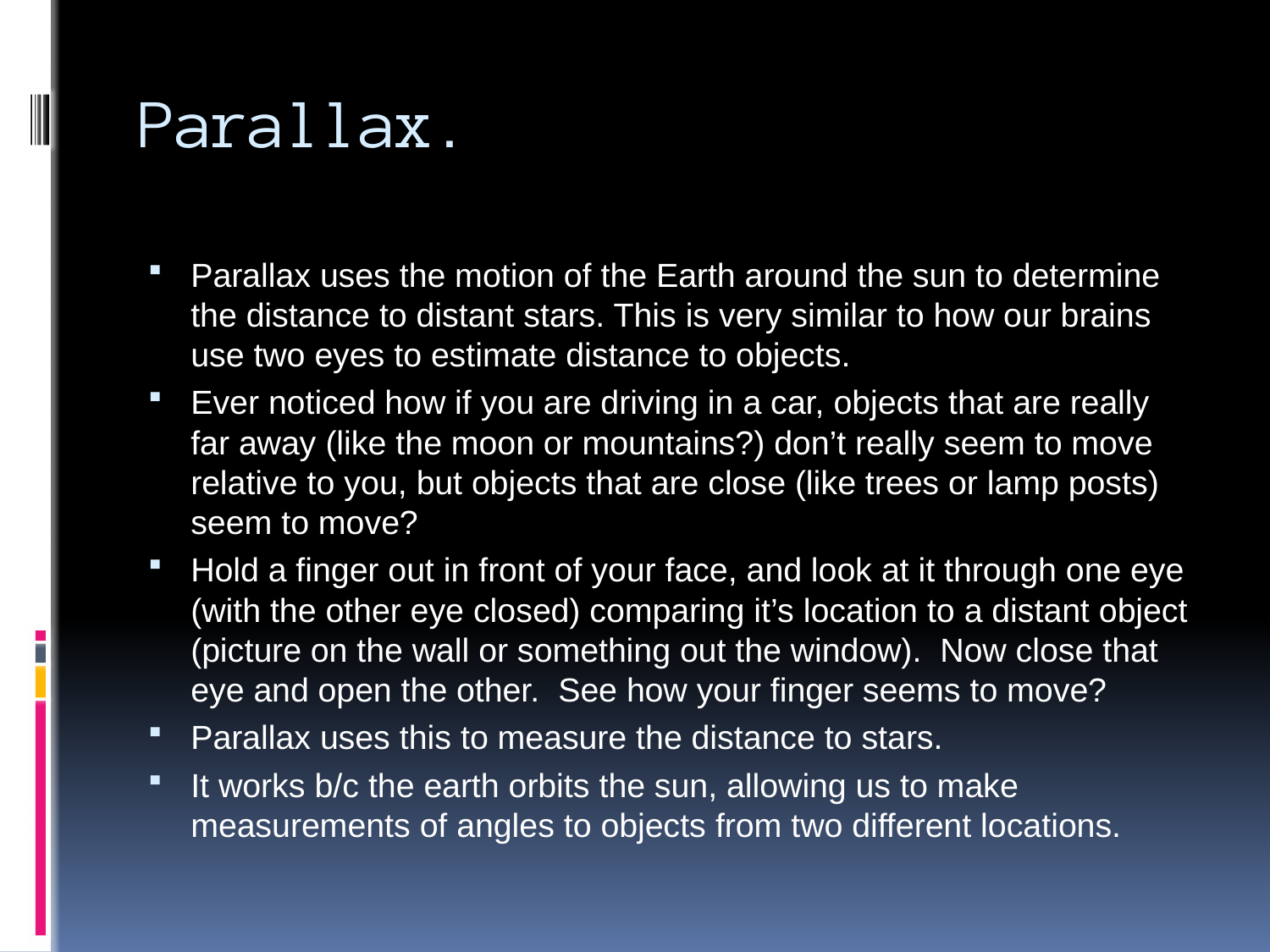

# Parallax.
Parallax uses the motion of the Earth around the sun to determine the distance to distant stars. This is very similar to how our brains use two eyes to estimate distance to objects.
Ever noticed how if you are driving in a car, objects that are really far away (like the moon or mountains?) don’t really seem to move relative to you, but objects that are close (like trees or lamp posts) seem to move?
Hold a finger out in front of your face, and look at it through one eye (with the other eye closed) comparing it’s location to a distant object (picture on the wall or something out the window).  Now close that eye and open the other.  See how your finger seems to move?
Parallax uses this to measure the distance to stars.
It works b/c the earth orbits the sun, allowing us to make measurements of angles to objects from two different locations.